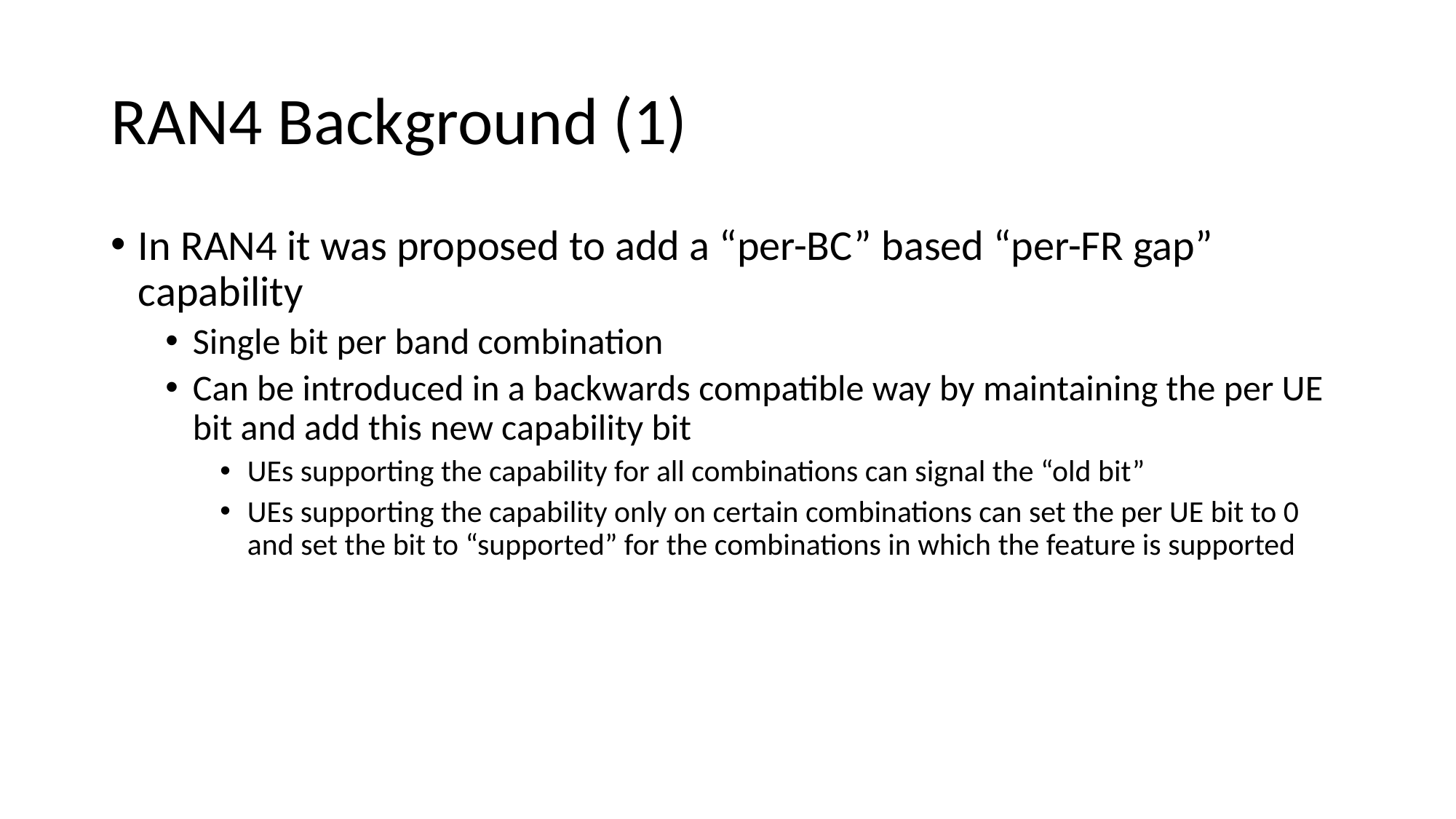

# RAN4 Background (1)
In RAN4 it was proposed to add a “per-BC” based “per-FR gap” capability
Single bit per band combination
Can be introduced in a backwards compatible way by maintaining the per UE bit and add this new capability bit
UEs supporting the capability for all combinations can signal the “old bit”
UEs supporting the capability only on certain combinations can set the per UE bit to 0 and set the bit to “supported” for the combinations in which the feature is supported